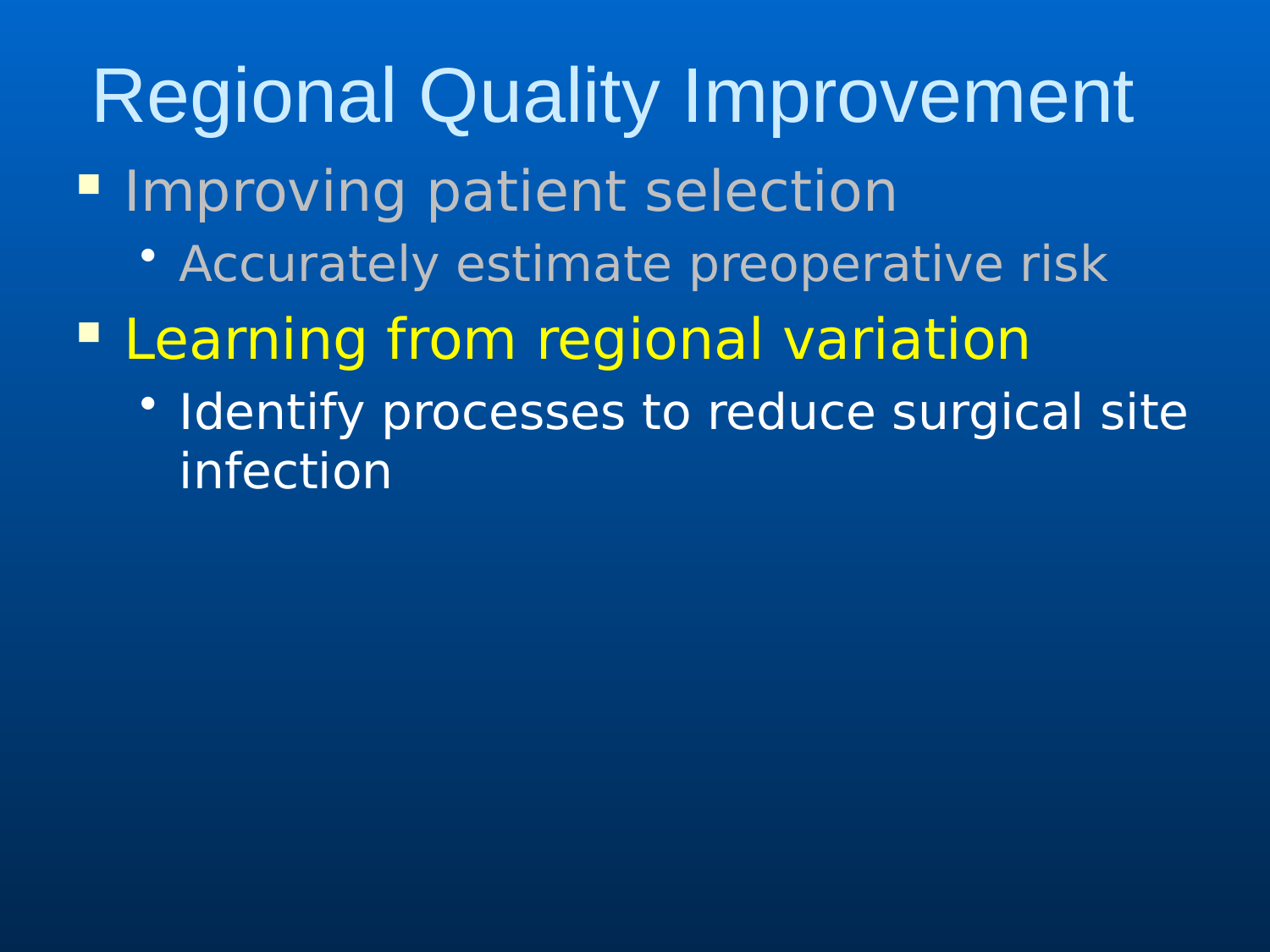

# Regional Quality Improvement
Improving patient selection
Accurately estimate preoperative risk
Learning from regional variation
Identify processes to reduce surgical site infection